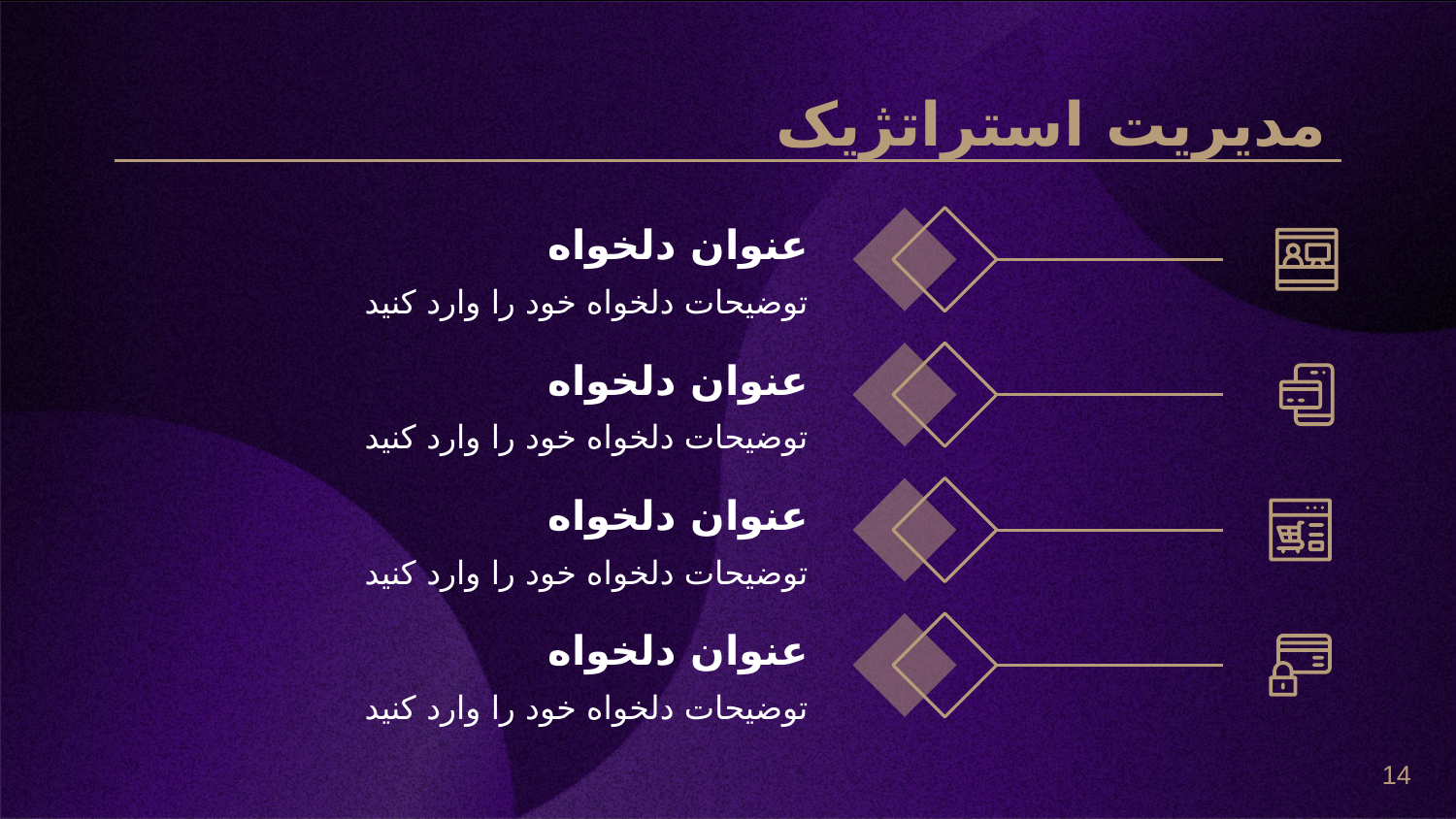

# مدیریت استراتژیک

عنوان دلخواه
توضیحات دلخواه خود را وارد کنید
عنوان دلخواه
توضیحات دلخواه خود را وارد کنید
عنوان دلخواه
توضیحات دلخواه خود را وارد کنید
عنوان دلخواه
توضیحات دلخواه خود را وارد کنید
14